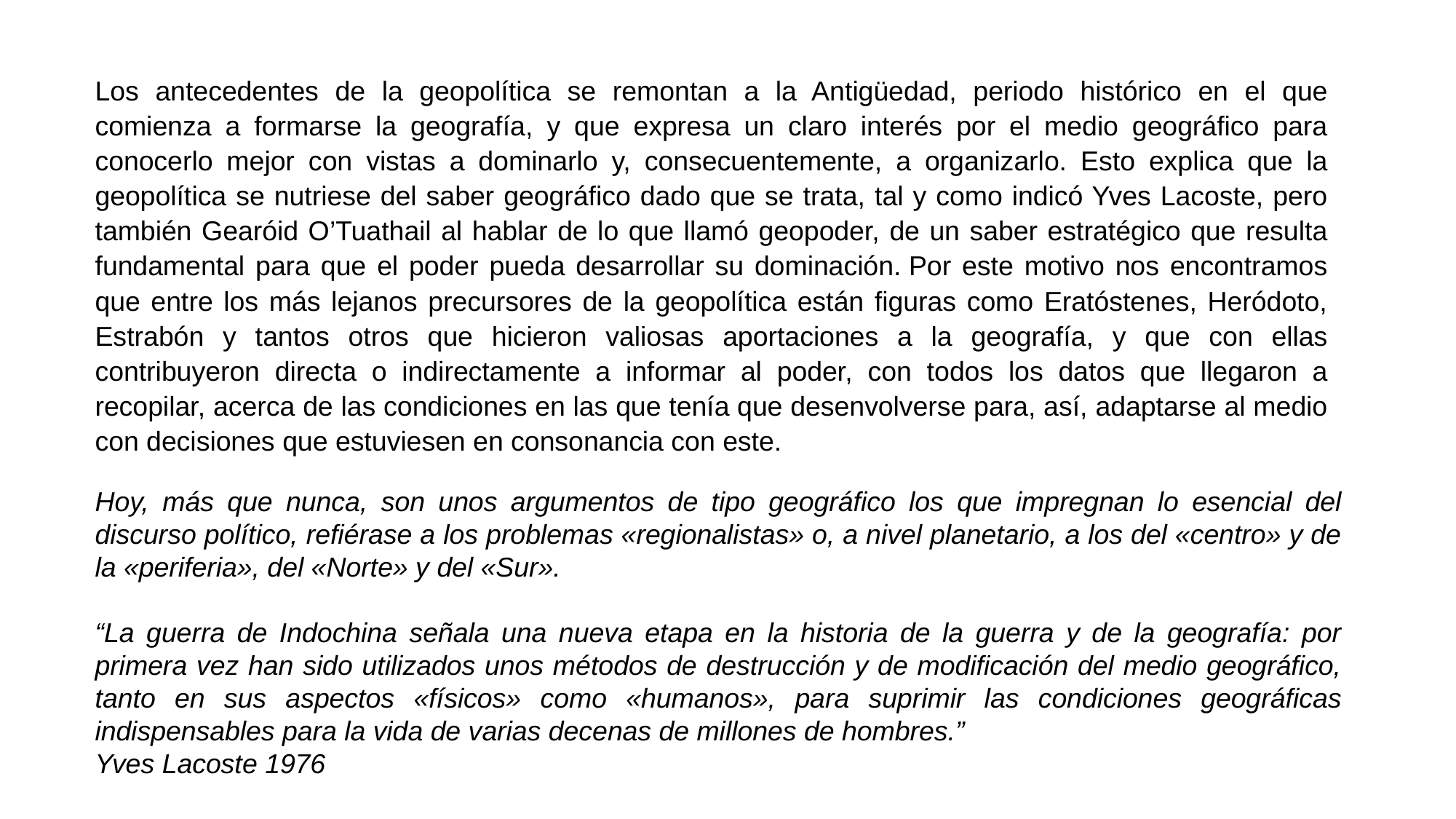

Los antecedentes de la geopolítica se remontan a la Antigüedad, periodo histórico en el que comienza a formarse la geografía, y que expresa un claro interés por el medio geográfico para conocerlo mejor con vistas a dominarlo y, consecuentemente, a organizarlo. Esto explica que la geopolítica se nutriese del saber geográfico dado que se trata, tal y como indicó Yves Lacoste, pero también Gearóid O’Tuathail al hablar de lo que llamó geopoder, de un saber estratégico que resulta fundamental para que el poder pueda desarrollar su dominación. Por este motivo nos encontramos que entre los más lejanos precursores de la geopolítica están figuras como Eratóstenes, Heródoto, Estrabón y tantos otros que hicieron valiosas aportaciones a la geografía, y que con ellas contribuyeron directa o indirectamente a informar al poder, con todos los datos que llegaron a recopilar, acerca de las condiciones en las que tenía que desenvolverse para, así, adaptarse al medio con decisiones que estuviesen en consonancia con este.
Hoy, más que nunca, son unos argumentos de tipo geográfico los que impregnan lo esencial del discurso político, refiérase a los problemas «regionalistas» o, a nivel planetario, a los del «centro» y de la «periferia», del «Norte» y del «Sur».

“La guerra de Indochina señala una nueva etapa en la historia de la guerra y de la geografía: por primera vez han sido utilizados unos métodos de destrucción y de modificación del medio geográfico, tanto en sus aspectos «físicos» como «humanos», para suprimir las condiciones geográficas indispensables para la vida de varias decenas de millones de hombres.”
Yves Lacoste 1976